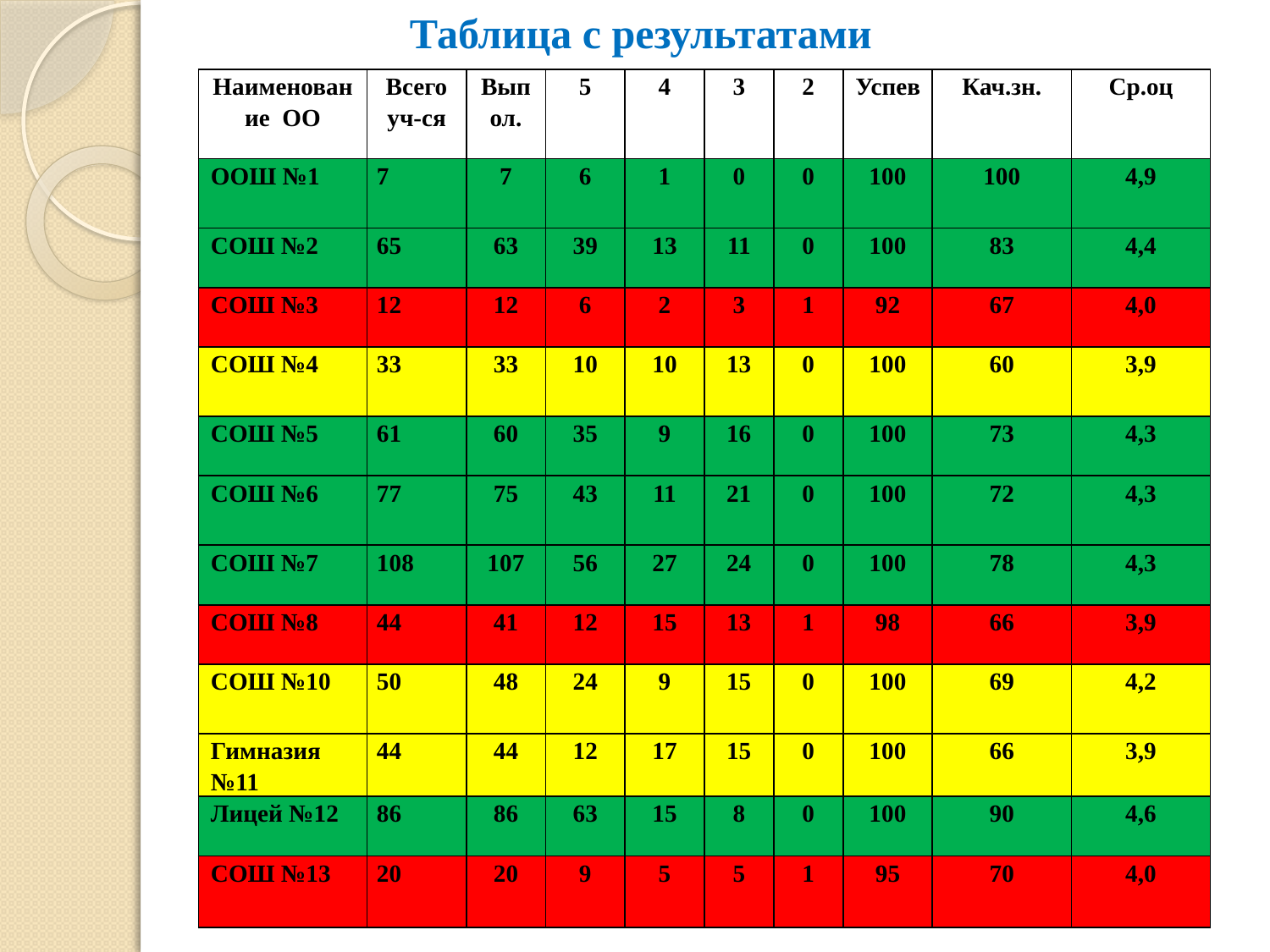

# Таблица с результатами
| Наименование ОО | Всего уч-ся | Выпол. | 5 | 4 | 3 | 2 | Успев | Кач.зн. | Ср.оц |
| --- | --- | --- | --- | --- | --- | --- | --- | --- | --- |
| ООШ №1 | 7 | 7 | 6 | 1 | 0 | 0 | 100 | 100 | 4,9 |
| СОШ №2 | 65 | 63 | 39 | 13 | 11 | 0 | 100 | 83 | 4,4 |
| СОШ №3 | 12 | 12 | 6 | 2 | 3 | 1 | 92 | 67 | 4,0 |
| СОШ №4 | 33 | 33 | 10 | 10 | 13 | 0 | 100 | 60 | 3,9 |
| СОШ №5 | 61 | 60 | 35 | 9 | 16 | 0 | 100 | 73 | 4,3 |
| СОШ №6 | 77 | 75 | 43 | 11 | 21 | 0 | 100 | 72 | 4,3 |
| СОШ №7 | 108 | 107 | 56 | 27 | 24 | 0 | 100 | 78 | 4,3 |
| СОШ №8 | 44 | 41 | 12 | 15 | 13 | 1 | 98 | 66 | 3,9 |
| СОШ №10 | 50 | 48 | 24 | 9 | 15 | 0 | 100 | 69 | 4,2 |
| Гимназия №11 | 44 | 44 | 12 | 17 | 15 | 0 | 100 | 66 | 3,9 |
| Лицей №12 | 86 | 86 | 63 | 15 | 8 | 0 | 100 | 90 | 4,6 |
| СОШ №13 | 20 | 20 | 9 | 5 | 5 | 1 | 95 | 70 | 4,0 |